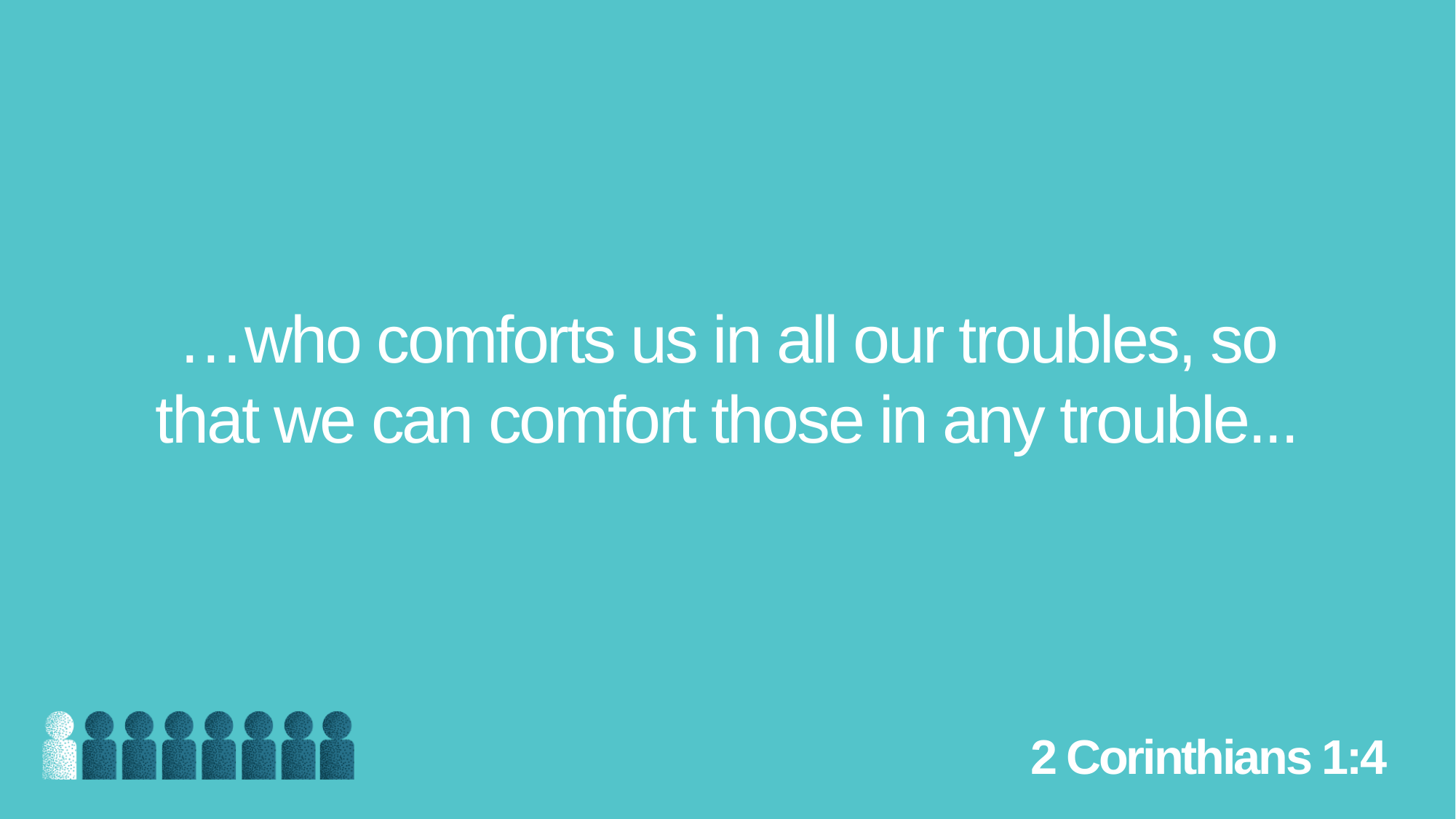

…who comforts us in all our troubles, so that we can comfort those in any trouble...
2 Corinthians 1:4